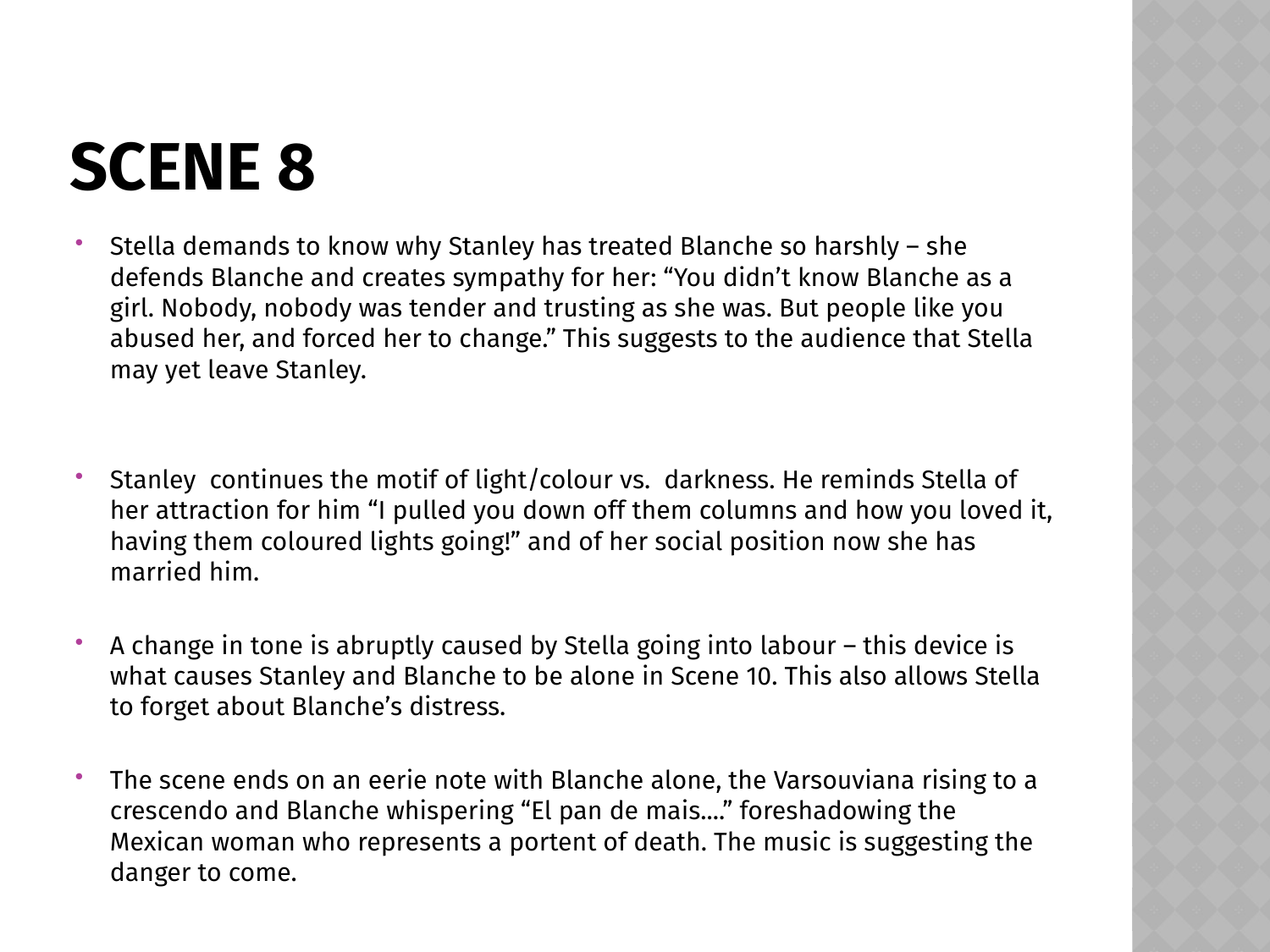

# Scene 8
Stella demands to know why Stanley has treated Blanche so harshly – she defends Blanche and creates sympathy for her: “You didn’t know Blanche as a girl. Nobody, nobody was tender and trusting as she was. But people like you abused her, and forced her to change.” This suggests to the audience that Stella may yet leave Stanley.

Stanley  continues the motif of light/colour vs.  darkness. He reminds Stella of her attraction for him “I pulled you down off them columns and how you loved it, having them coloured lights going!” and of her social position now she has married him.

A change in tone is abruptly caused by Stella going into labour – this device is what causes Stanley and Blanche to be alone in Scene 10. This also allows Stella to forget about Blanche’s distress.

The scene ends on an eerie note with Blanche alone, the Varsouviana rising to a crescendo and Blanche whispering “El pan de mais....” foreshadowing the Mexican woman who represents a portent of death. The music is suggesting the danger to come.